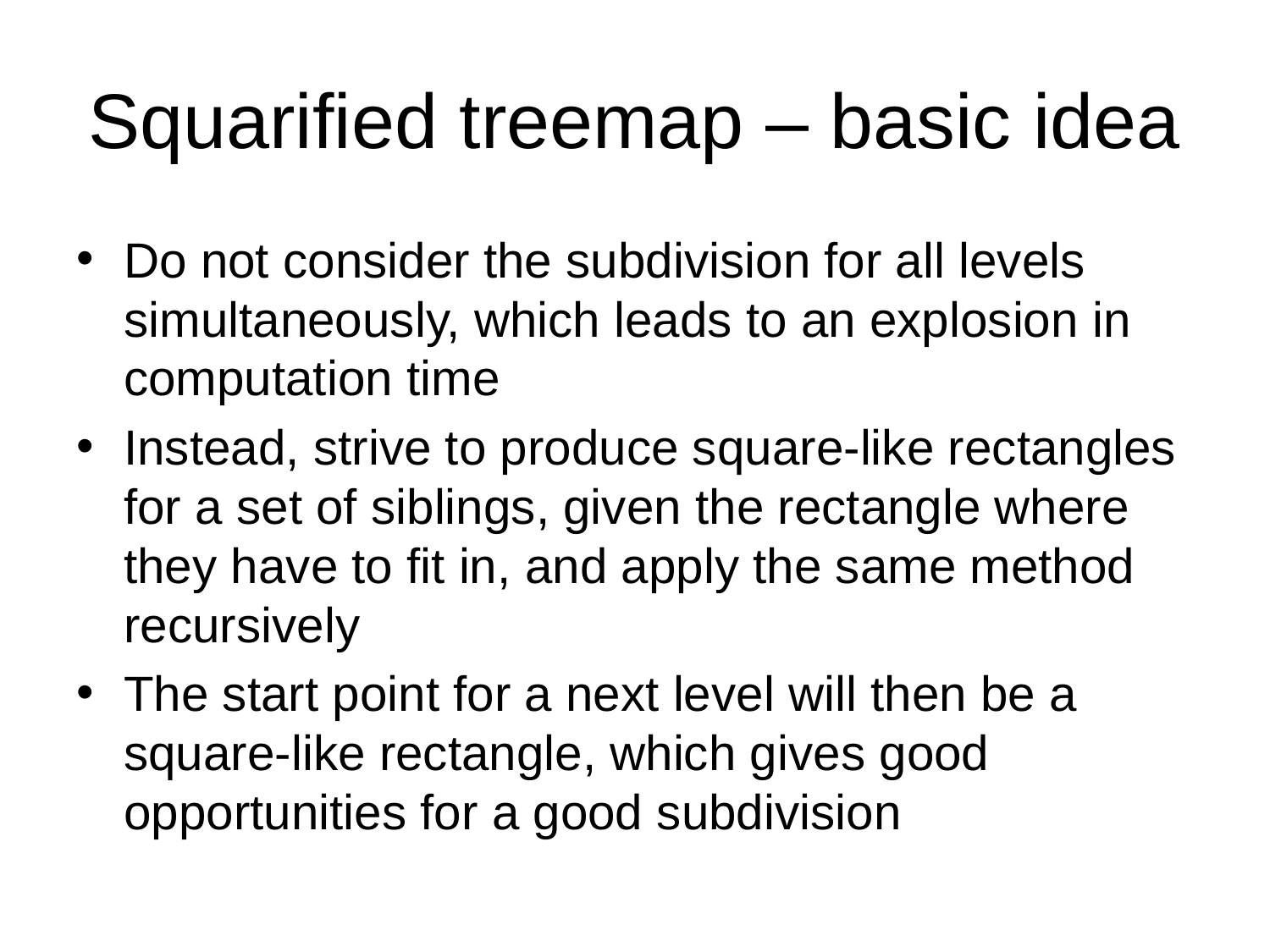

# Squarified treemap – basic idea
Do not consider the subdivision for all levels simultaneously, which leads to an explosion in computation time
Instead, strive to produce square-like rectangles for a set of siblings, given the rectangle where they have to fit in, and apply the same method recursively
The start point for a next level will then be a square-like rectangle, which gives good opportunities for a good subdivision